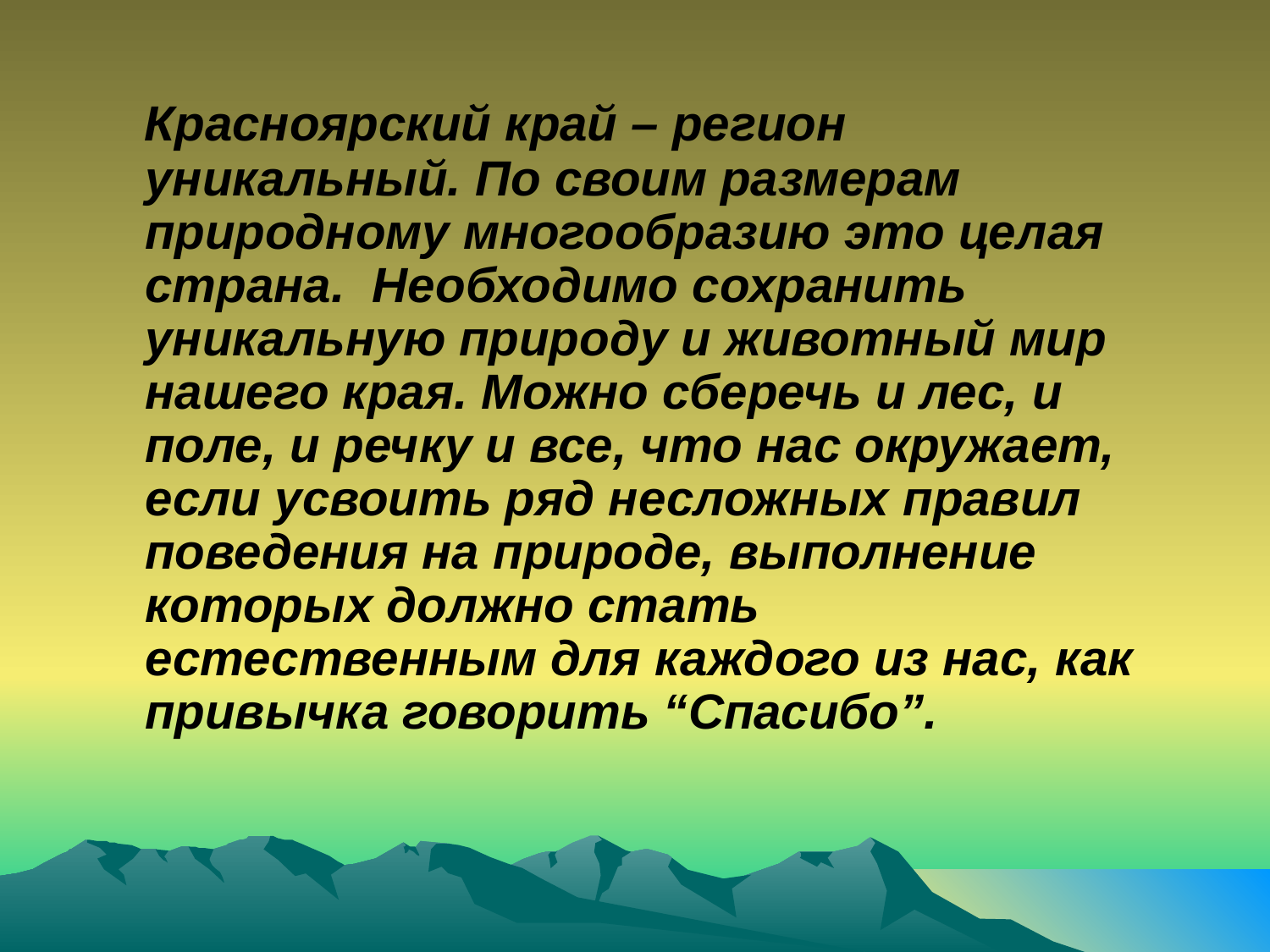

Красноярский край – регион уникальный. По своим размерам природному многообразию это целая страна.  Необходимо сохранить уникальную природу и животный мир нашего края. Можно сберечь и лес, и поле, и речку и все, что нас окружает, если усвоить ряд несложных правил поведения на природе, выполнение которых должно стать естественным для каждого из нас, как привычка говорить “Спасибо”.